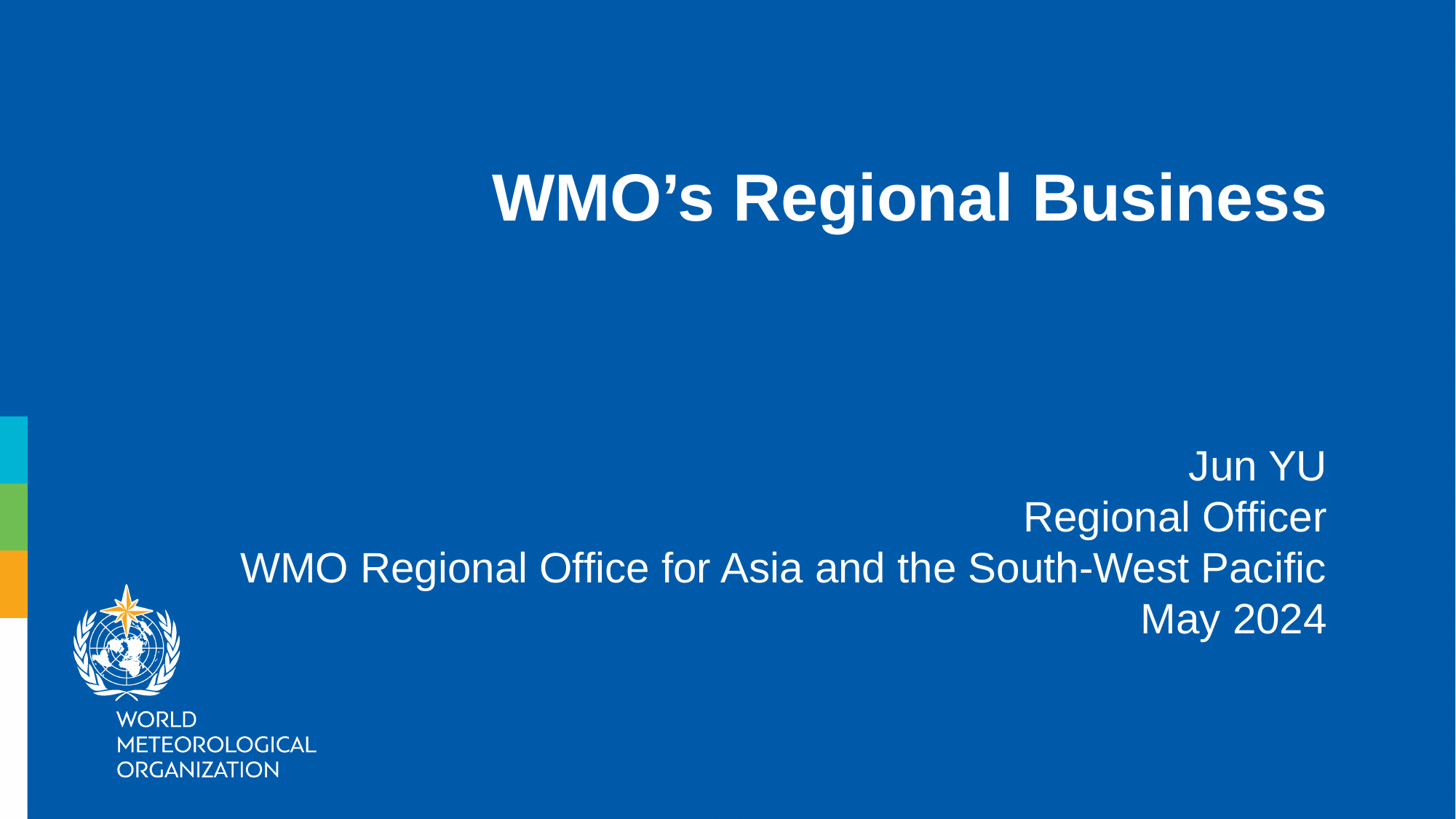

WMO’s Regional Business
Jun YU
Regional Officer
WMO Regional Office for Asia and the South-West Pacific
May 2024